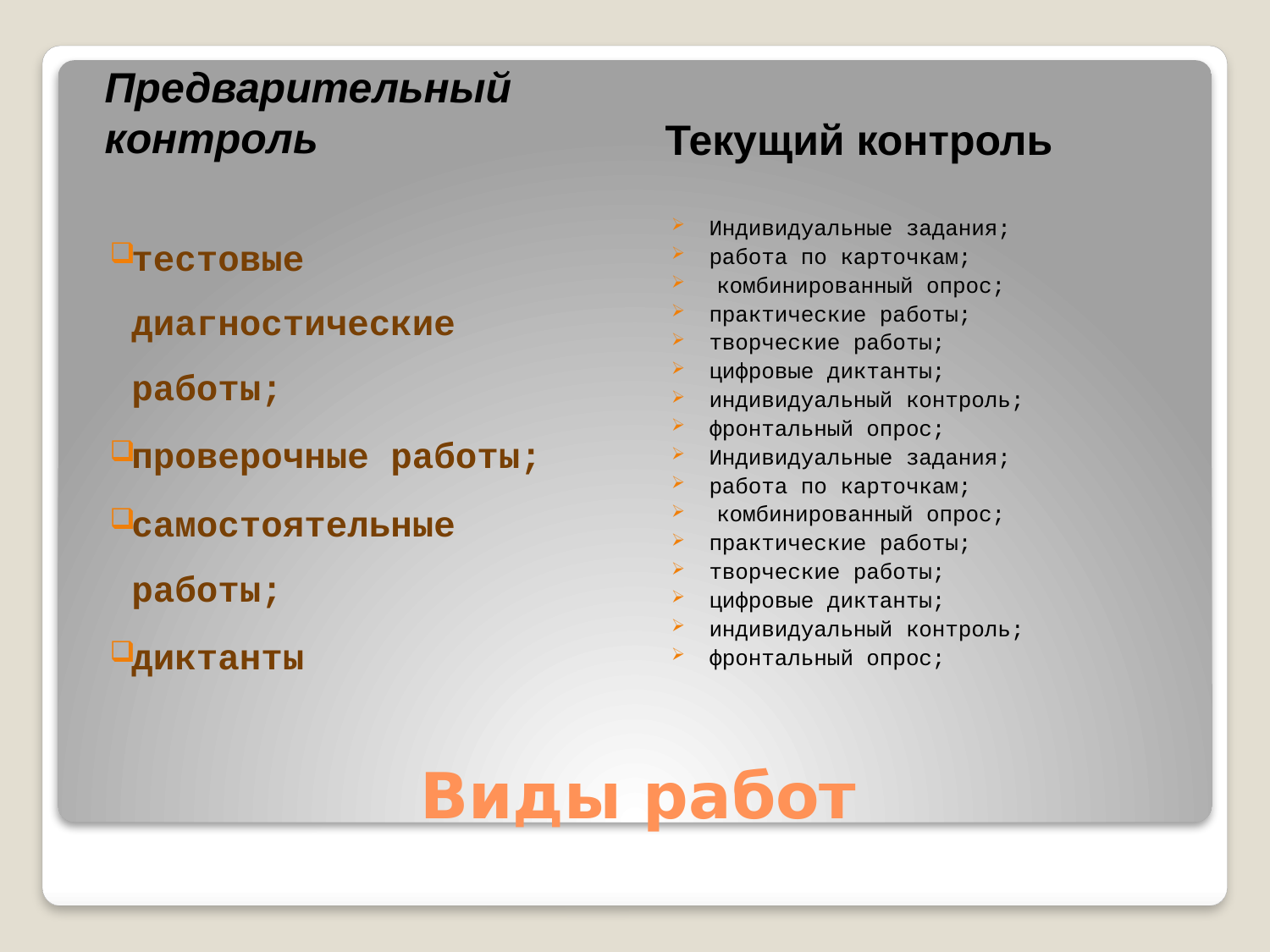

Предварительный контроль

Текущий контроль
тестовые диагностические работы;
проверочные работы;
самостоятельные работы;
диктанты
Индивидуальные задания;
работа по карточкам;
комбинированный опрос;
практические работы;
творческие работы;
цифровые диктанты;
индивидуальный контроль;
фронтальный опрос;
Индивидуальные задания;
работа по карточкам;
комбинированный опрос;
практические работы;
творческие работы;
цифровые диктанты;
индивидуальный контроль;
фронтальный опрос;

# Виды работ